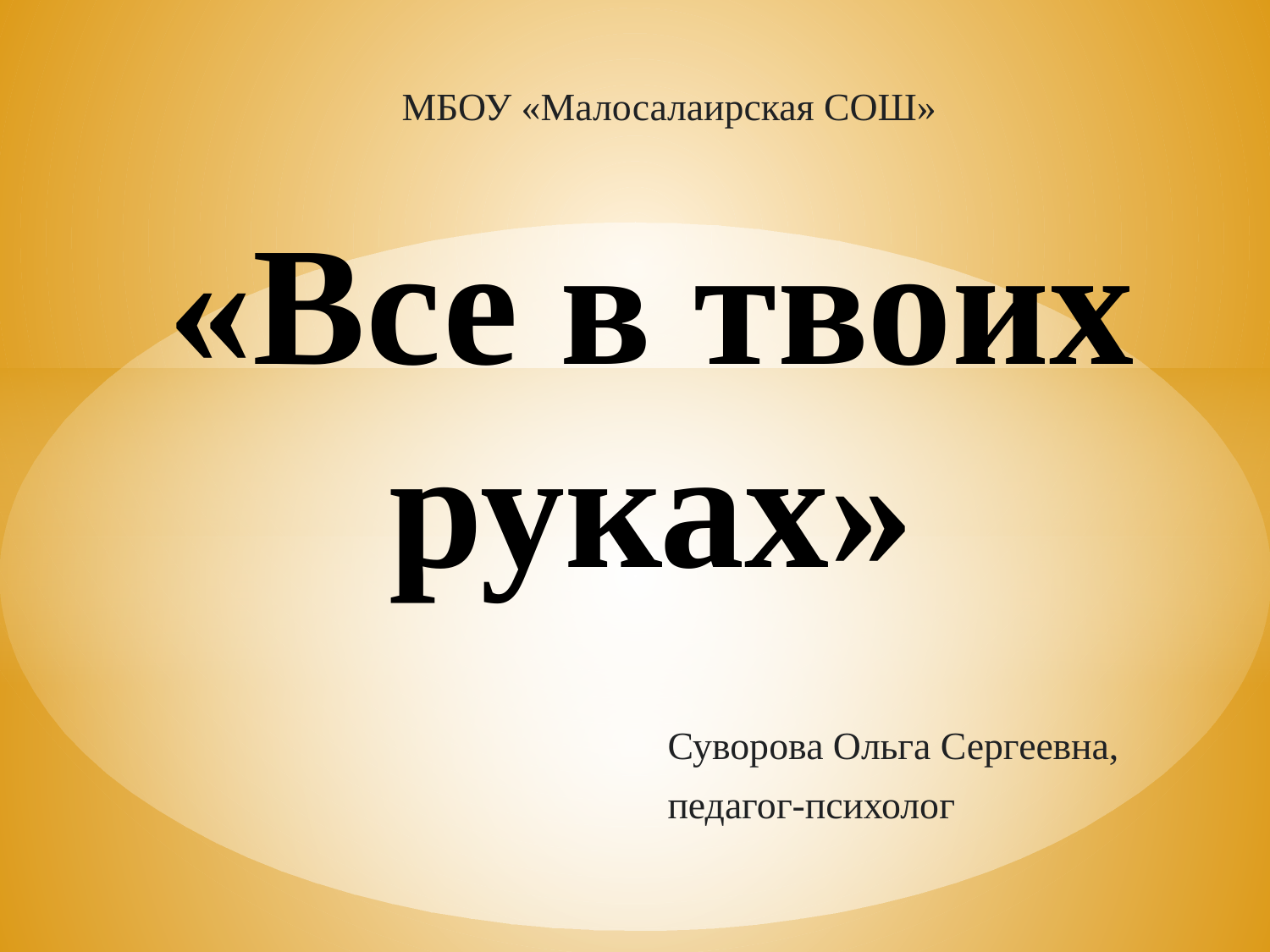

МБОУ «Малосалаирская СОШ»

# «Все в твоих руках»
Суворова Ольга Сергеевна,
педагог-психолог